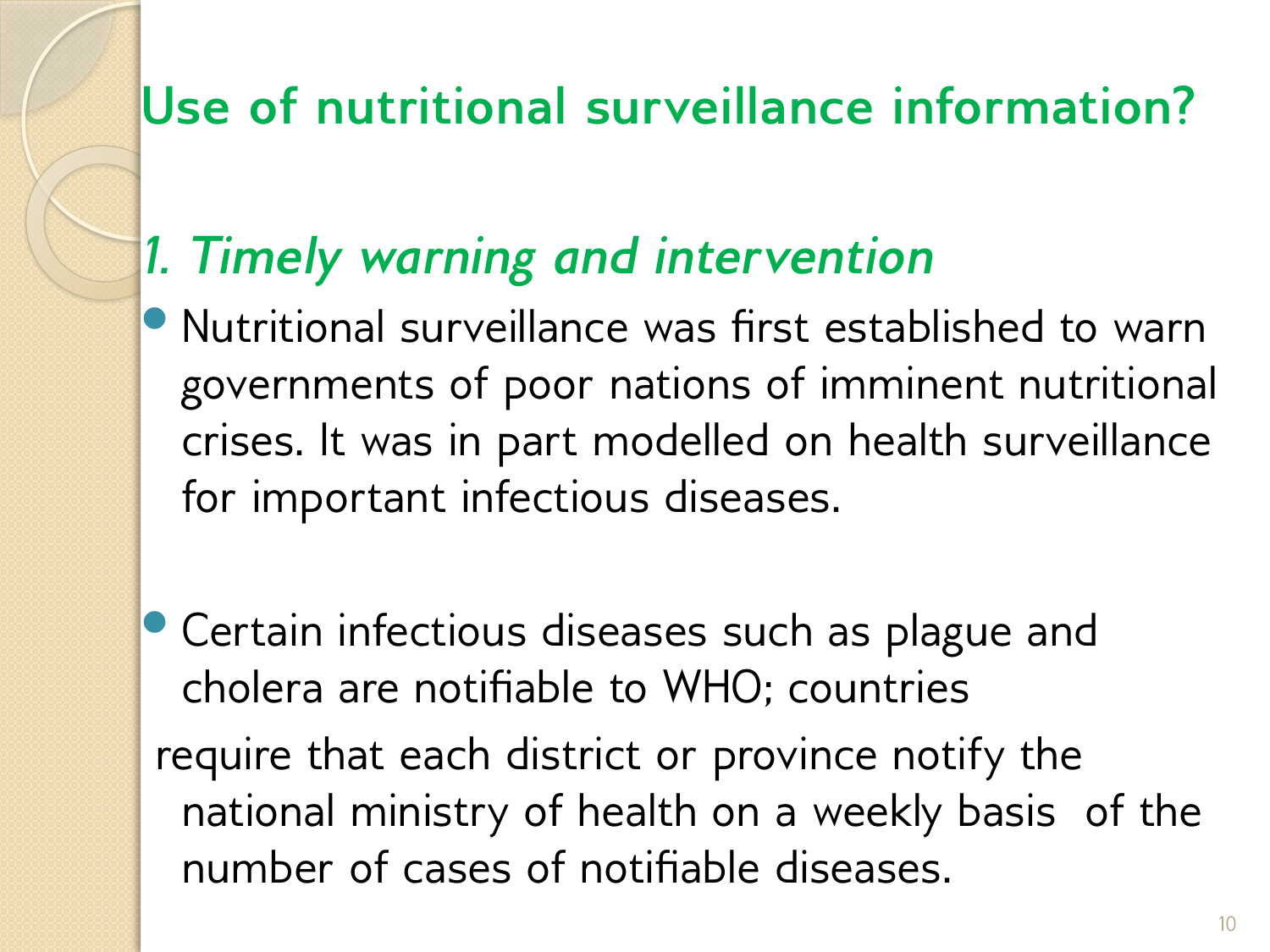

Use of nutritional surveillance information?

1. Timely warning and intervention
Nutritional surveillance was first established to warn governments of poor nations of imminent nutritional crises. It was in part modelled on health surveillance for important infectious diseases.

Certain infectious diseases such as plague and cholera are notifiable to WHO; countries
 require that each district or province notify the national ministry of health on a weekly basis  of the number of cases of notifiable diseases.
10